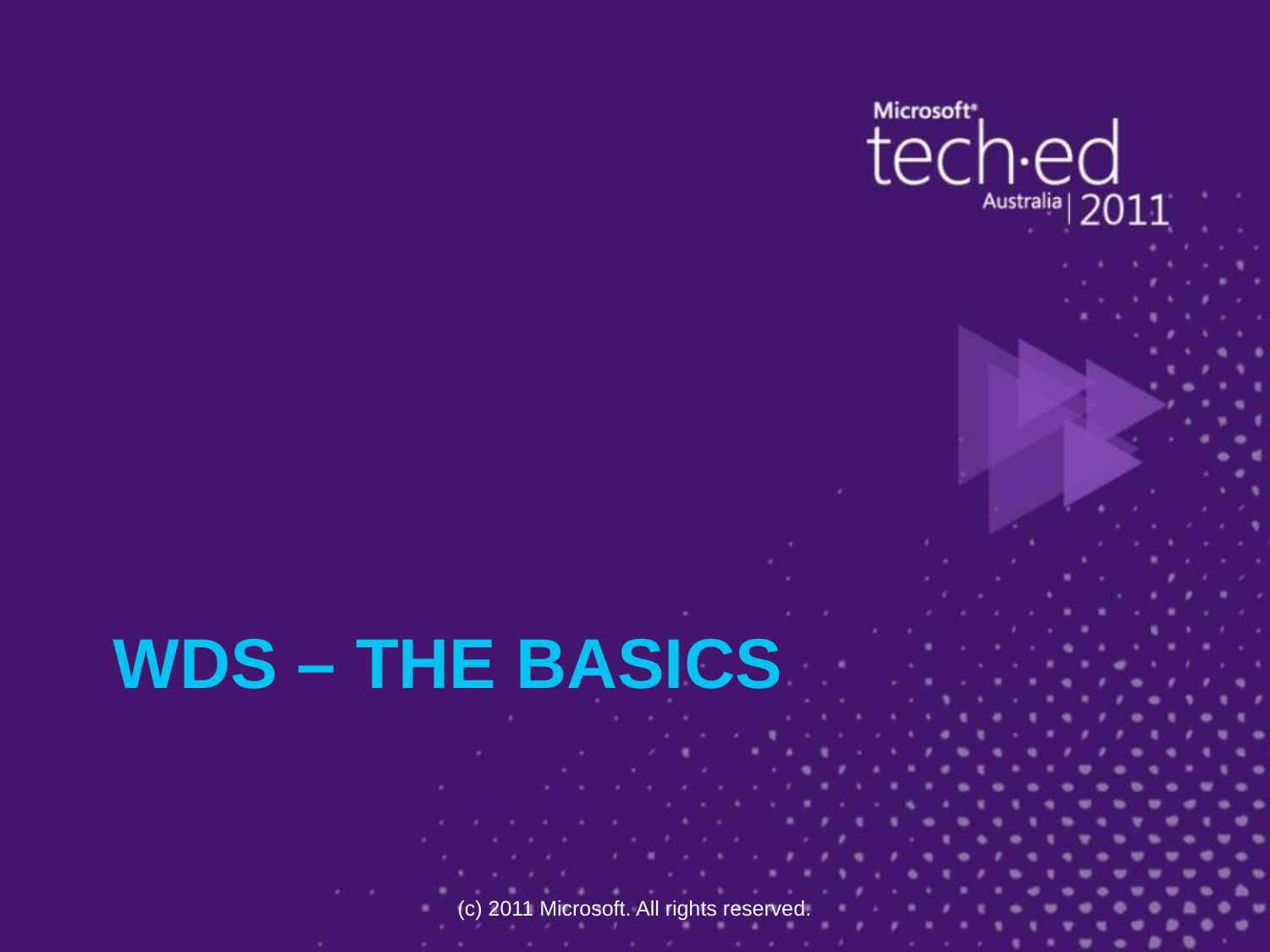

# WDS – The basics
(c) 2011 Microsoft. All rights reserved.